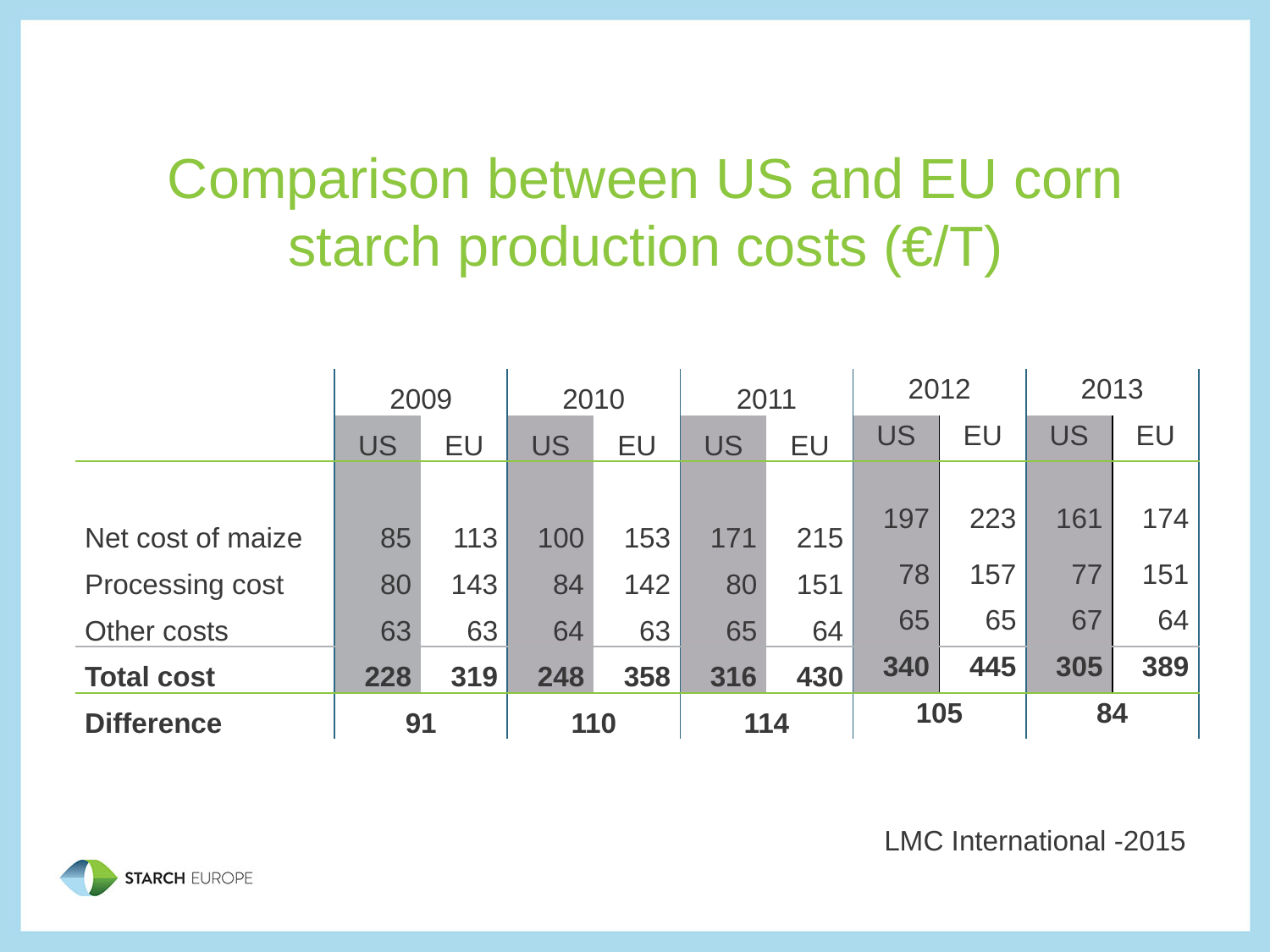

# Comparison between US and EU corn starch production costs (€/T)
Comparison between US and EU corn starch production costs
|  | 2009 |  | 2010 |  | 2011 |  | 2012 |  | 2013 |  |
| --- | --- | --- | --- | --- | --- | --- | --- | --- | --- | --- |
|  | US | EU | US | EU | US | EU | US | EU | US | EU |
| Net cost of maize | 85 | 113 | 100 | 153 | 171 | 215 | 197 | 223 | 161 | 174 |
| Processing cost | 80 | 143 | 84 | 142 | 80 | 151 | 78 | 157 | 77 | 151 |
| Other costs | 63 | 63 | 64 | 63 | 65 | 64 | 65 | 65 | 67 | 64 |
| Total cost | 228 | 319 | 248 | 358 | 316 | 430 | 340 | 445 | 305 | 389 |
| Difference | 91 |  | 110 |  | 114 |  | 105 |  | 84 |  |
LMC International -2015